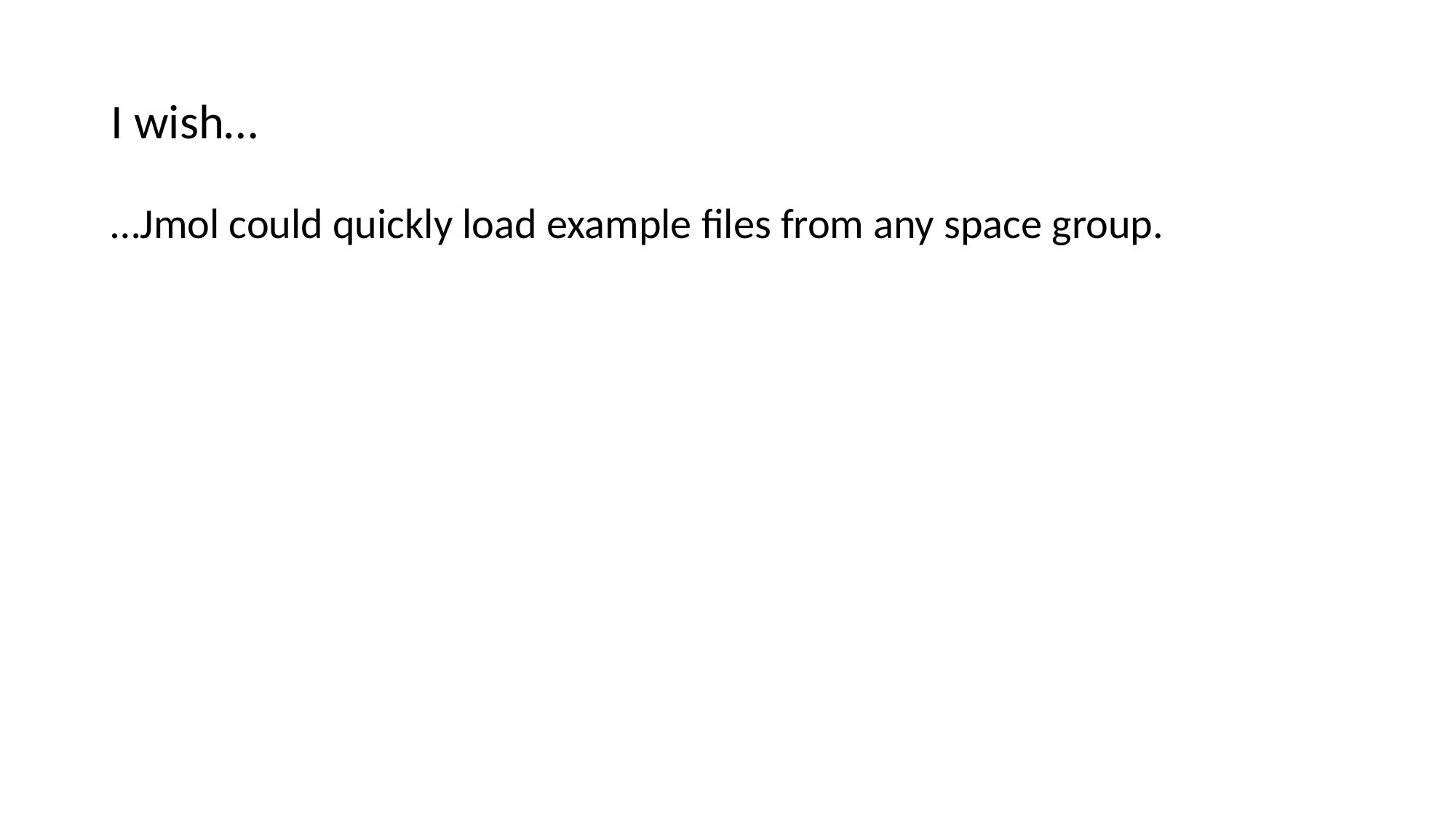

# I wish…
…Jmol could quickly load example files from any space group.